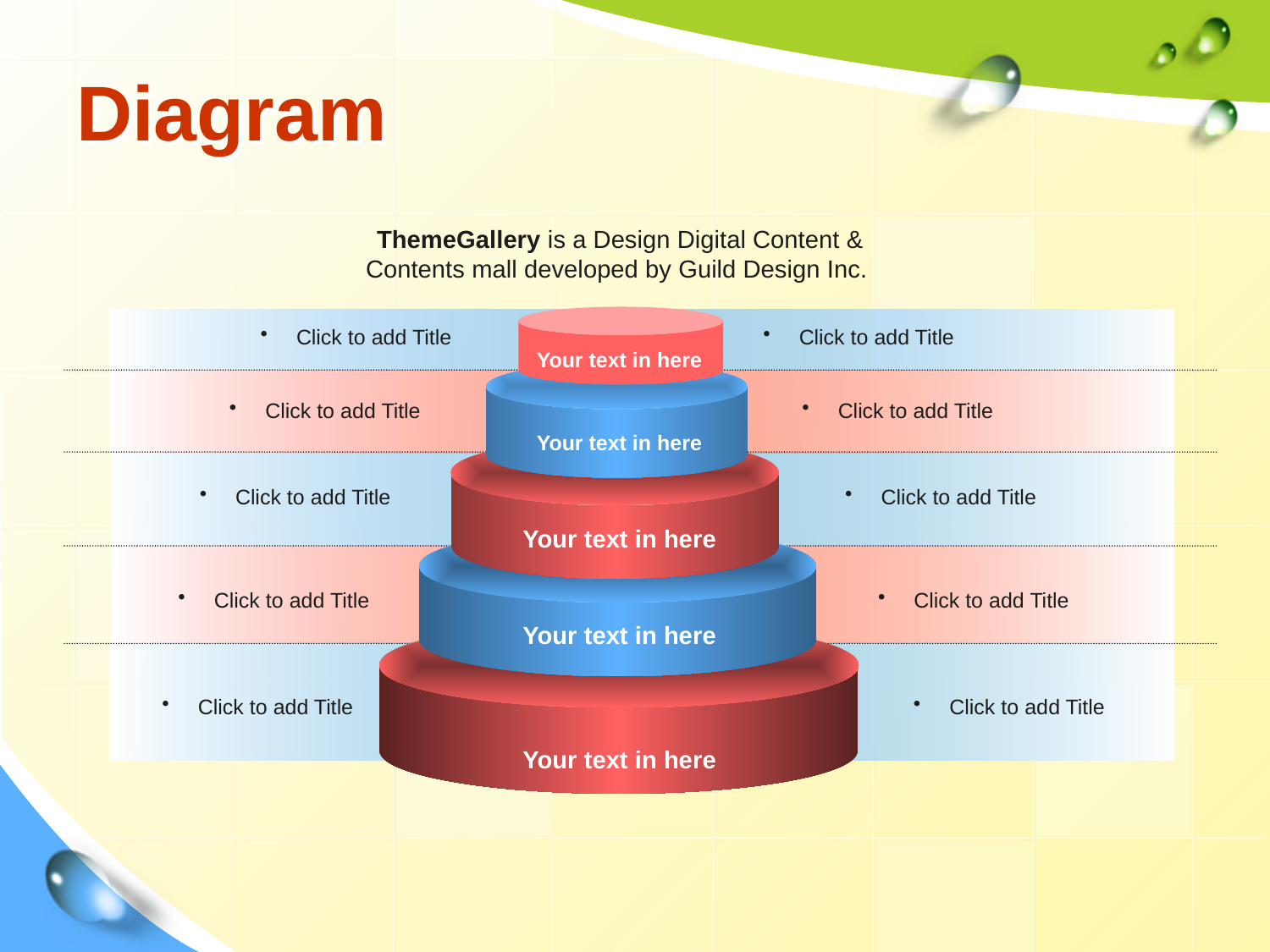

# Diagram
 ThemeGallery is a Design Digital Content & Contents mall developed by Guild Design Inc.

 Click to add Title
 Click to add Title
Your text in here

 Click to add Title
 Click to add Title
Your text in here

 Click to add Title
 Click to add Title
Your text in here

 Click to add Title
 Click to add Title
Your text in here

 Click to add Title
 Click to add Title
Your text in here